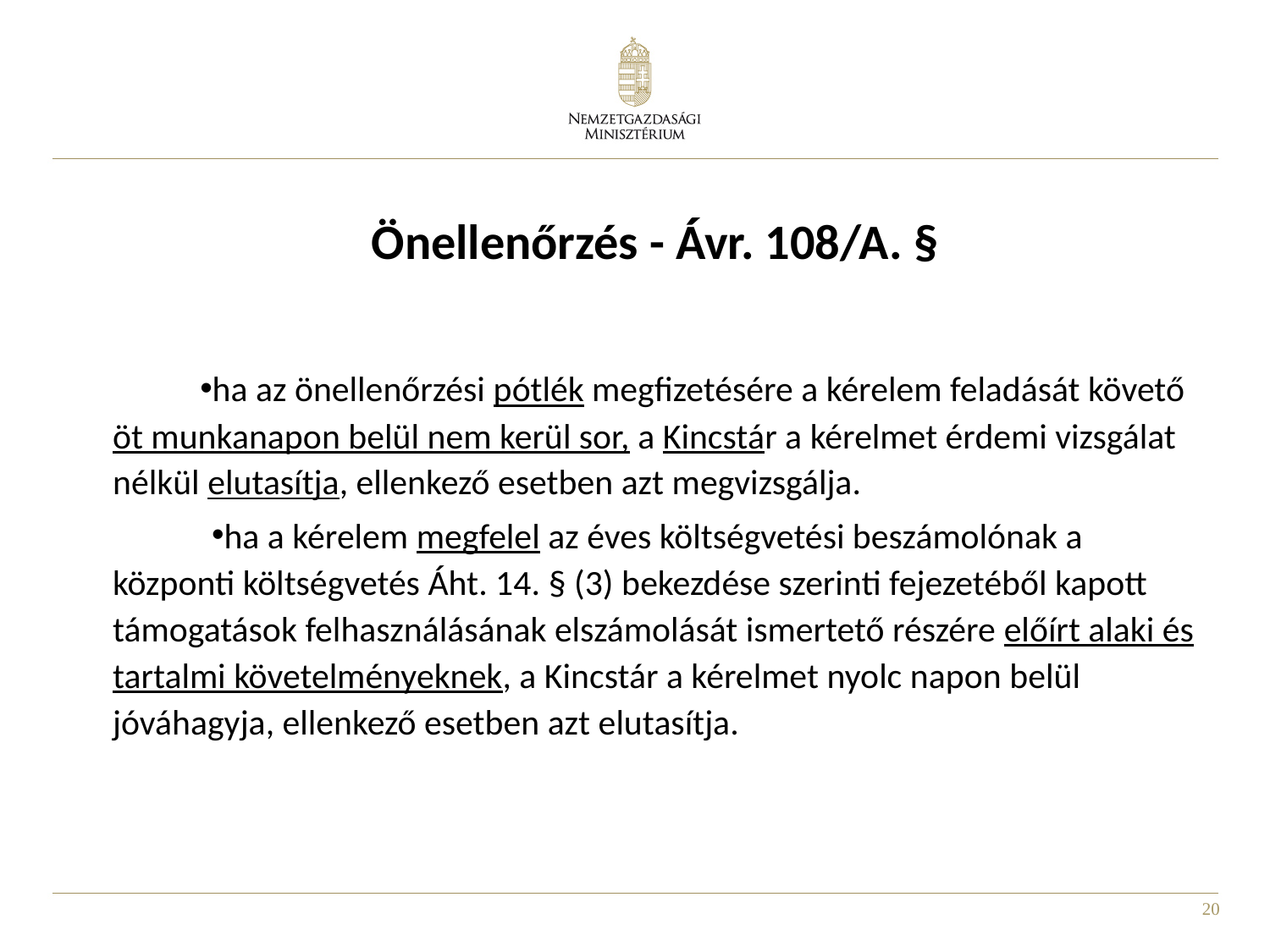

# Önellenőrzés - Ávr. 108/A. §
ha az önellenőrzési pótlék megfizetésére a kérelem feladását követő öt munkanapon belül nem kerül sor, a Kincstár a kérelmet érdemi vizsgálat nélkül elutasítja, ellenkező esetben azt megvizsgálja.
ha a kérelem megfelel az éves költségvetési beszámolónak a központi költségvetés Áht. 14. § (3) bekezdése szerinti fejezetéből kapott támogatások felhasználásának elszámolását ismertető részére előírt alaki és tartalmi követelményeknek, a Kincstár a kérelmet nyolc napon belül jóváhagyja, ellenkező esetben azt elutasítja.